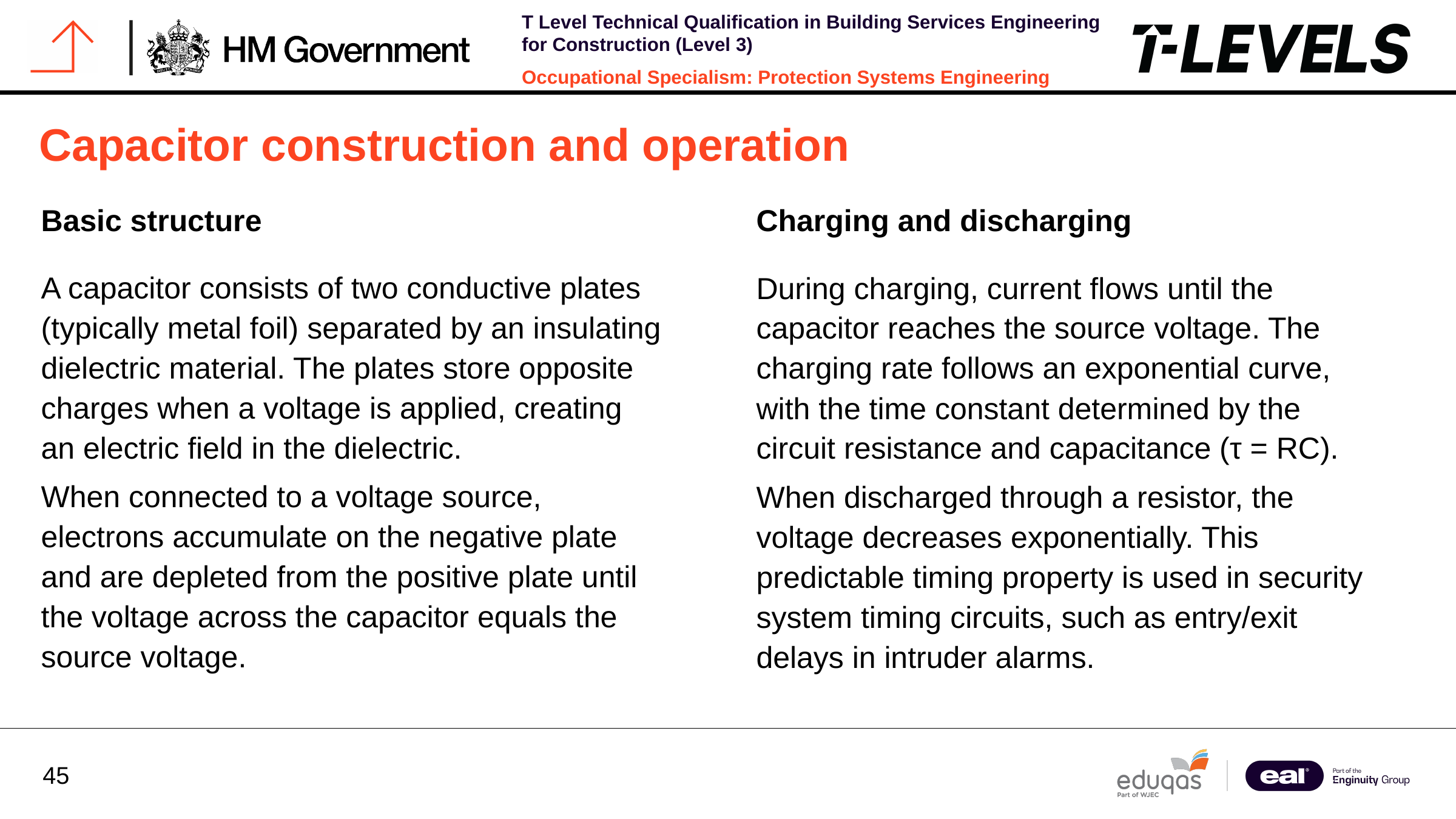

# Capacitor construction and operation

Basic structure
Charging and discharging
A capacitor consists of two conductive plates (typically metal foil) separated by an insulating dielectric material. The plates store opposite charges when a voltage is applied, creating an electric field in the dielectric.
During charging, current flows until the capacitor reaches the source voltage. The charging rate follows an exponential curve, with the time constant determined by the circuit resistance and capacitance (τ = RC).
When connected to a voltage source, electrons accumulate on the negative plate and are depleted from the positive plate until the voltage across the capacitor equals the source voltage.
When discharged through a resistor, the voltage decreases exponentially. This predictable timing property is used in security system timing circuits, such as entry/exit delays in intruder alarms.